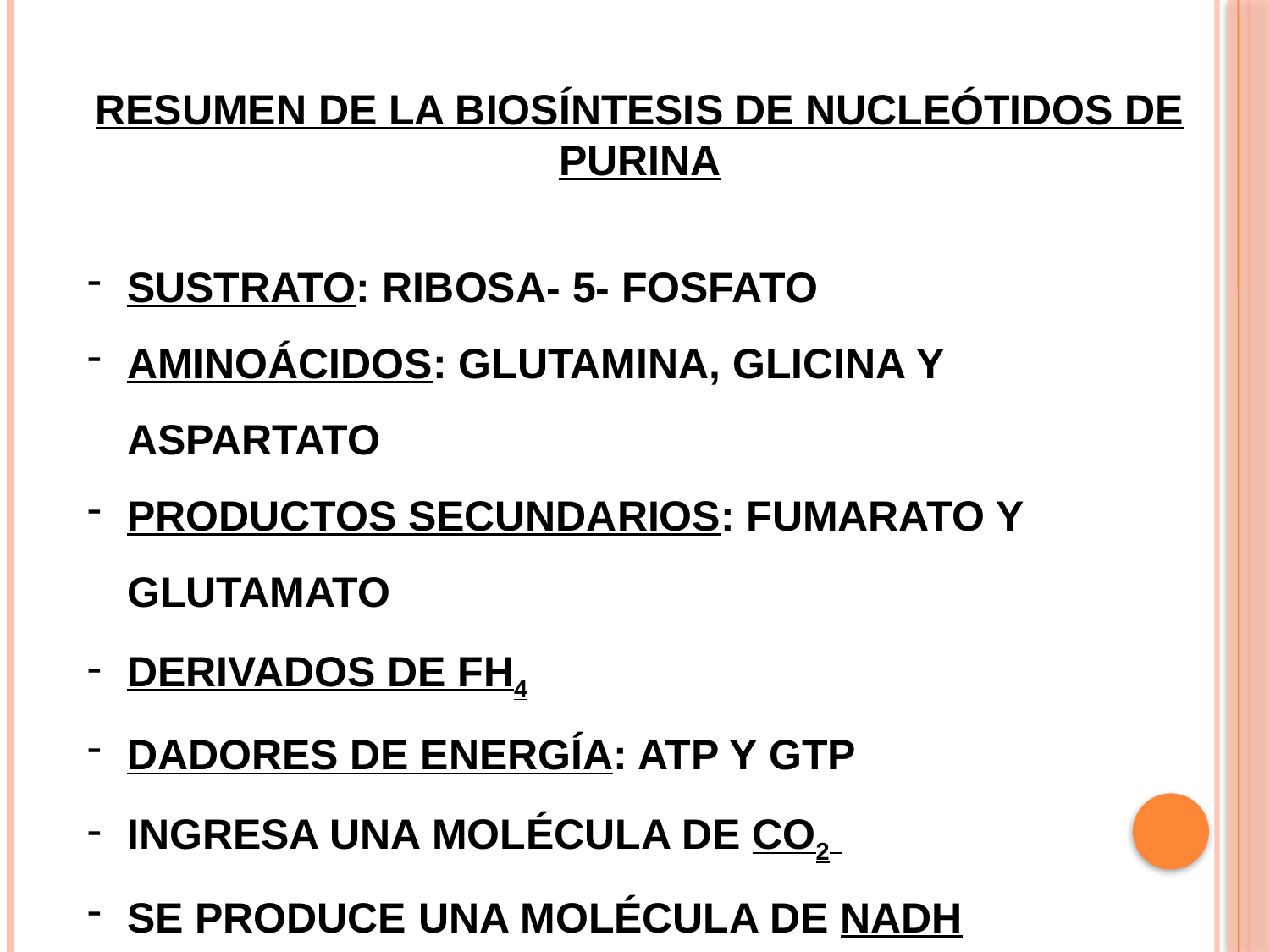

RESUMEN DE LA BIOSÍNTESIS DE NUCLEÓTIDOS DE PURINA

SUSTRATO: RIBOSA- 5- FOSFATO
AMINOÁCIDOS: GLUTAMINA, GLICINA Y ASPARTATO
PRODUCTOS SECUNDARIOS: FUMARATO Y GLUTAMATO
DERIVADOS DE FH4
DADORES DE ENERGÍA: ATP Y GTP
INGRESA UNA MOLÉCULA DE CO2
SE PRODUCE UNA MOLÉCULA DE NADH